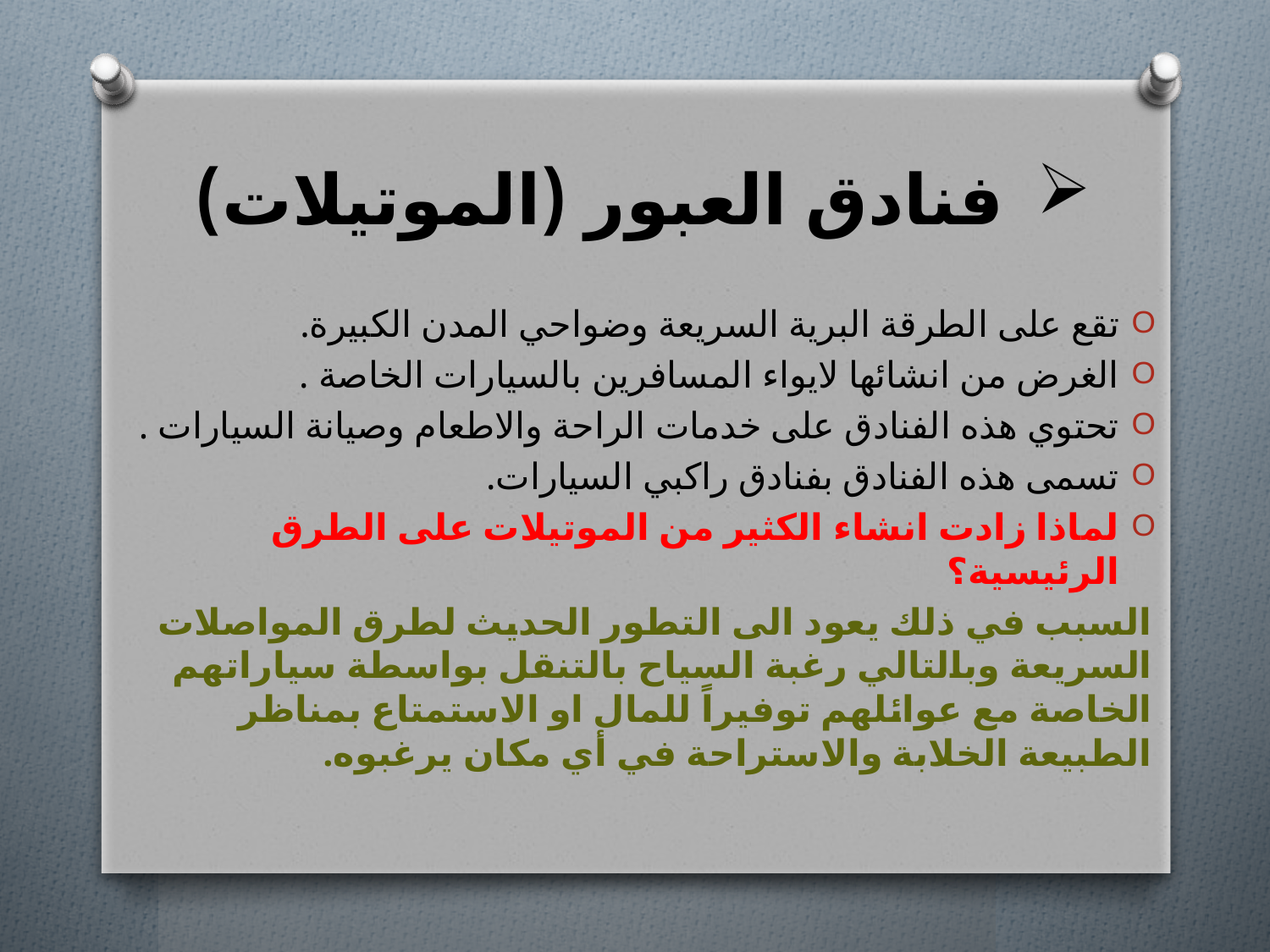

# فنادق العبور (الموتيلات)
تقع على الطرقة البرية السريعة وضواحي المدن الكبيرة.
الغرض من انشائها لايواء المسافرين بالسيارات الخاصة .
تحتوي هذه الفنادق على خدمات الراحة والاطعام وصيانة السيارات .
تسمى هذه الفنادق بفنادق راكبي السيارات.
لماذا زادت انشاء الكثير من الموتيلات على الطرق الرئيسية؟
السبب في ذلك يعود الى التطور الحديث لطرق المواصلات  السريعة وبالتالي رغبة السياح بالتنقل بواسطة سياراتهم الخاصة مع عوائلهم توفيراً للمال او الاستمتاع بمناظر الطبيعة الخلابة والاستراحة في أي مكان يرغبوه.